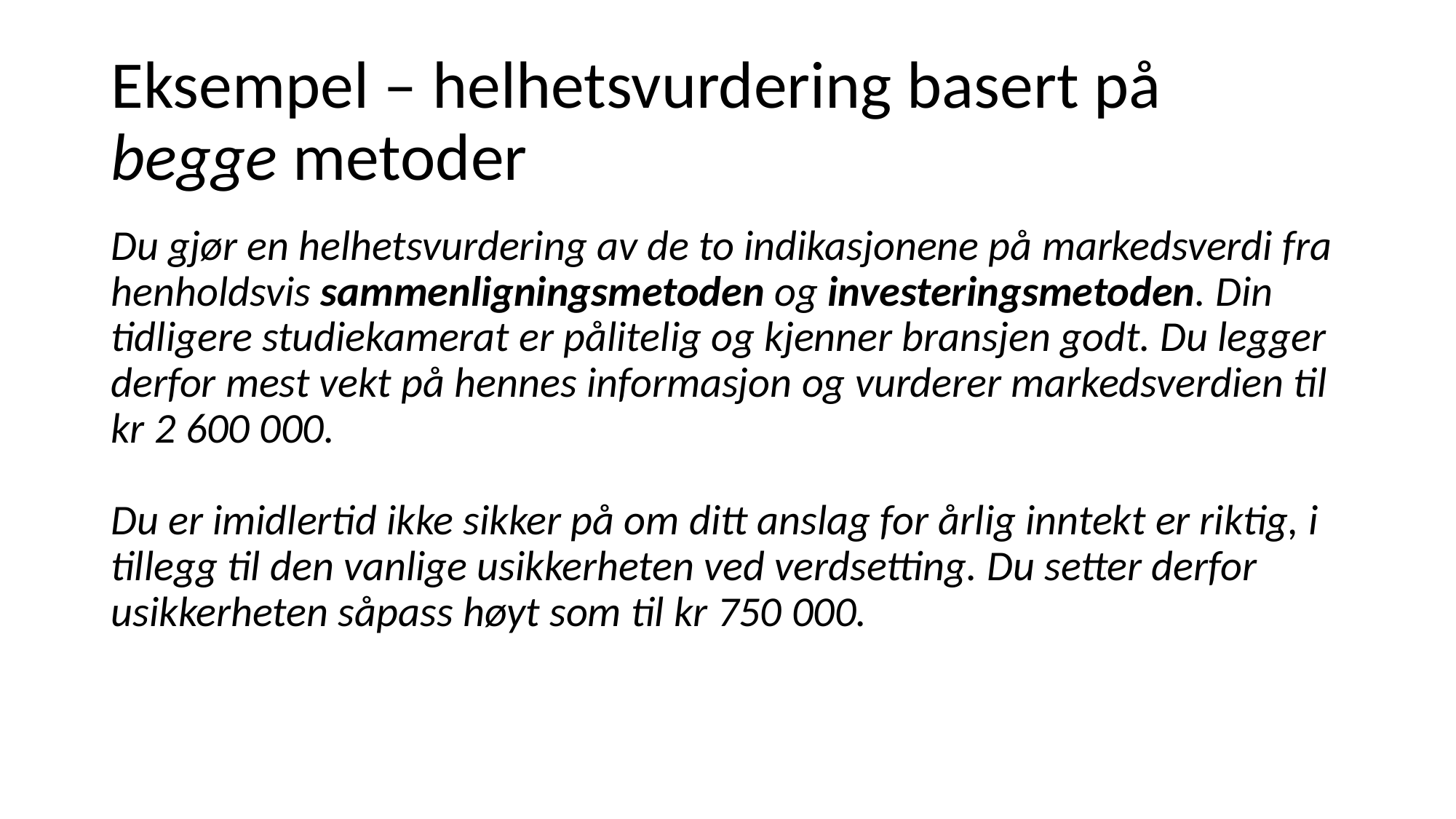

# Eksempel – helhetsvurdering basert på begge metoder
Du gjør en helhetsvurdering av de to indikasjonene på markedsverdi fra henholdsvis sammenligningsmetoden og investeringsmetoden. Din tidligere studiekamerat er pålitelig og kjenner bransjen godt. Du legger derfor mest vekt på hennes informasjon og vurderer markedsverdien til kr 2 600 000.
Du er imidlertid ikke sikker på om ditt anslag for årlig inntekt er riktig, i tillegg til den vanlige usikkerheten ved verdsetting. Du setter derfor usikkerheten såpass høyt som til kr 750 000.